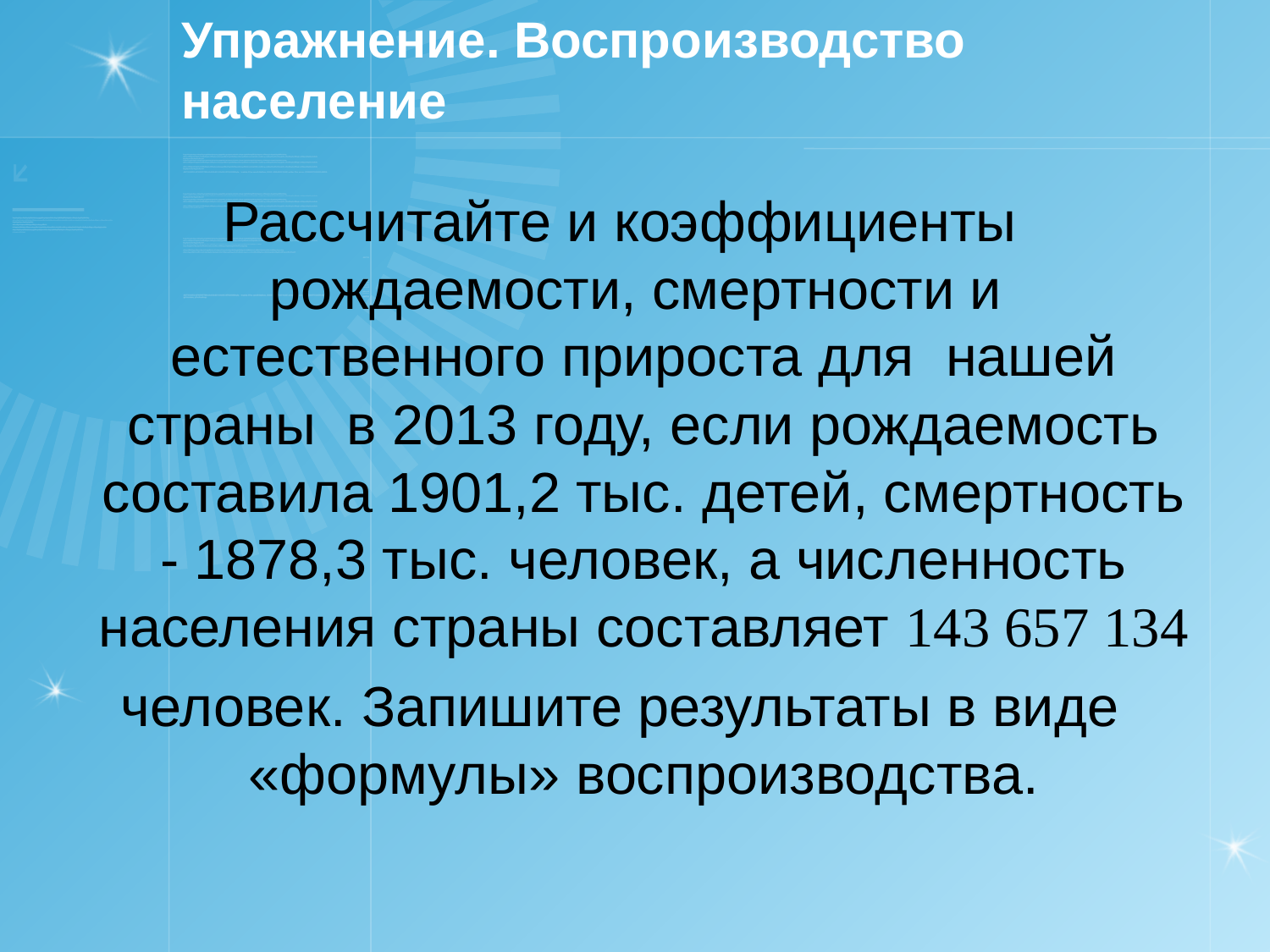

# Упражнение. Воспроизводство население
Рассчитайте и коэффициенты рождаемости, смертности и  естественного прироста для  нашей страны  в 2013 году, если рождаемость составила 1901,2 тыс. детей, смертность - 1878,3 тыс. человек, а численность населения страны составляет 143 657 134
человек. Запишите результаты в виде «формулы» воспроизводства.